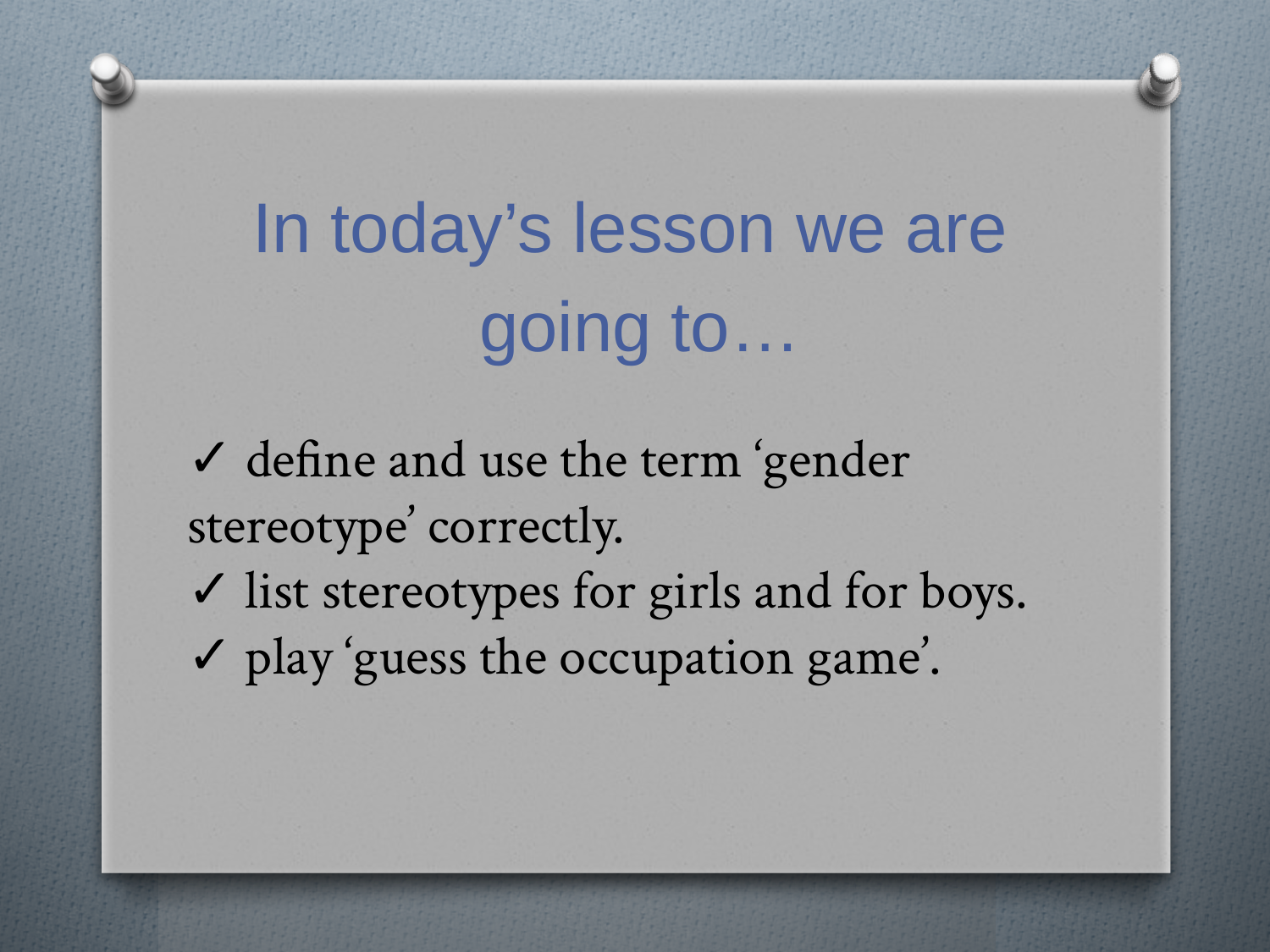

In today’s lesson we are
going to…

✓ define and use the term ‘gender 	stereotype’ correctly.
✓ list stereotypes for girls and for boys.
✓ play ‘guess the occupation game’.